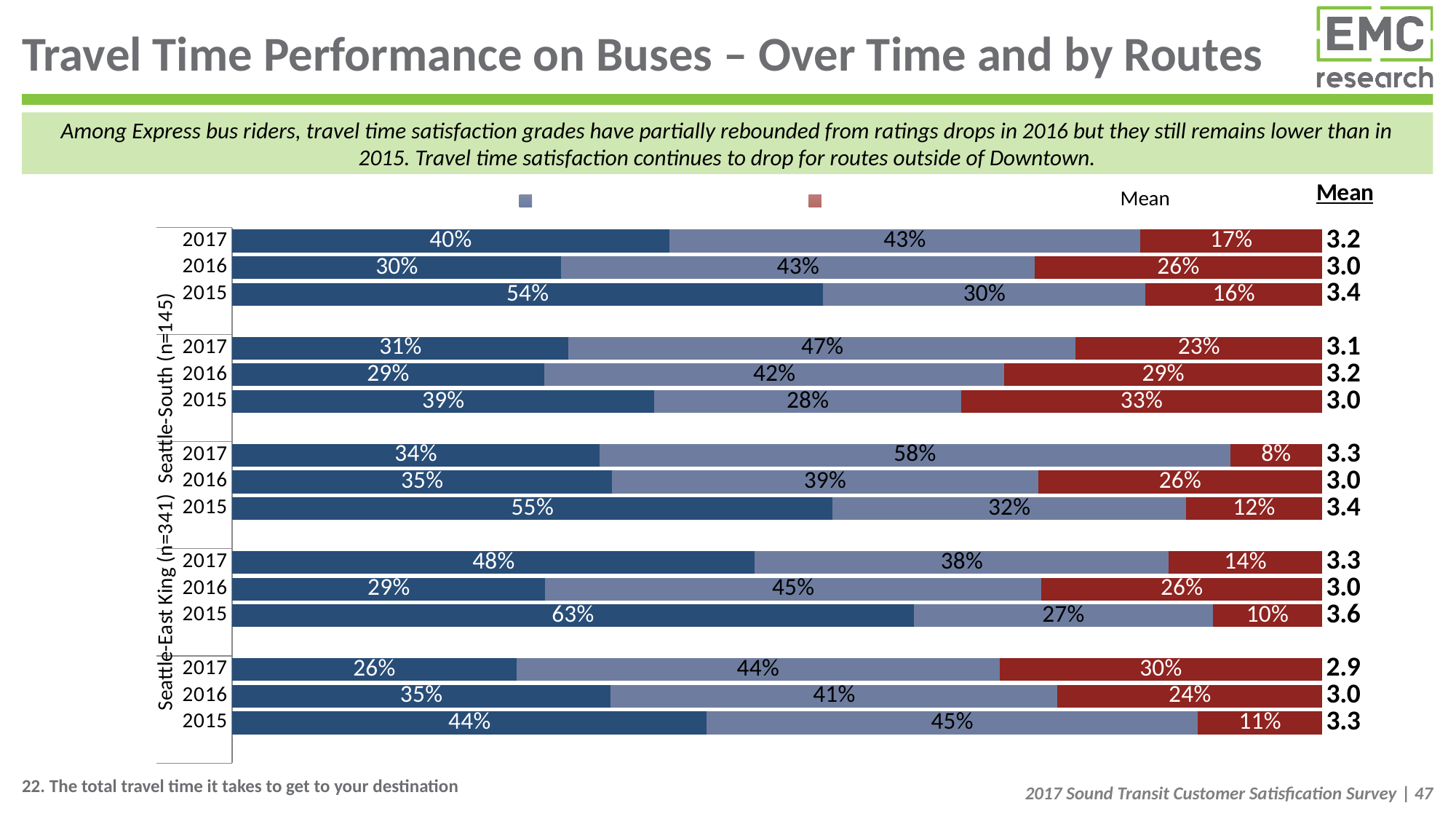

# Travel Time Performance on Buses – Over Time and by Routes
Among Express bus riders, travel time satisfaction grades have partially rebounded from ratings drops in 2016 but they still remains lower than in 2015. Travel time satisfaction continues to drop for routes outside of Downtown.

### Chart

| Category | A |   | B |    | C or lower | Mean |
|---|---|---|---|---|---|---|
| 2017 | 0.40097631377733917 | None | 0.4323833913261002 | None | 0.16664029489656046 | 3.228132925367299 |
| 2016 | 0.3020923986055199 | None | 0.4342908437758853 | None | 0.2636167576185959 | 2.97026926883831 |
| 2015 | 0.5420763089555727 | None | 0.2960478789368988 | None | 0.16187581210752822 | 3.383039312198146 |
|  | None | None | None | None | None | None |
| 2017 | 0.3087648685880875 | None | 0.46528416868987227 | None | 0.22595096272203835 | 3.0827869945600606 |
| 2016 | 0.28629980263574295 | None | 0.42213332365482015 | None | 0.29156687370943835 | 3.228132925367299 |
| 2015 | 0.38733095792873196 | None | 0.2813985658853852 | None | 0.3312704761858821 | 3.0175927498189807 |
|  | None | None | None | None | None | None |
| 2017 | 0.3371067804176475 | None | 0.5786169054686989 | None | 0.08427631411365424 | 3.2890423798061104 |
| 2016 | 0.34840651199529743 | None | 0.3911660919694909 | None | 0.2604273960352115 | 3.00595723320385 |
| 2015 | 0.5511019117186142 | None | 0.3239657873424581 | None | 0.1249323009389267 | 3.3838913692562334 |
|  | None | None | None | None | None | None |
| 2017 | 0.47968941653222985 | None | 0.3796978588706096 | None | 0.14061272459716112 | 3.3258814703059385 |
| 2016 | 0.28728378345021516 | None | 0.45498459123874646 | None | 0.2577316253110373 | 2.9770341885823433 |
| 2015 | 0.6252855762166567 | None | 0.2746502354067574 | None | 0.10006418837658507 | 3.5681700801105167 |
|  | None | None | None | None | None | None |
| 2017 | 0.26075908412096305 | None | 0.4434180616087338 | None | 0.295822854270304 | 2.9202281467013402 |
| 2016 | 0.3470973073347679 | None | 0.4103308608301137 | None | 0.2425718318351179 | 3.009934680315733 |
| 2015 | 0.4355020110686457 | None | 0.450396566542134 | None | 0.1141014223892202 | 3.2799016735227675 |
|   | 0.0 | None | 0.0 | None | 0.0 | 0.0 |
22. The total travel time it takes to get to your destination